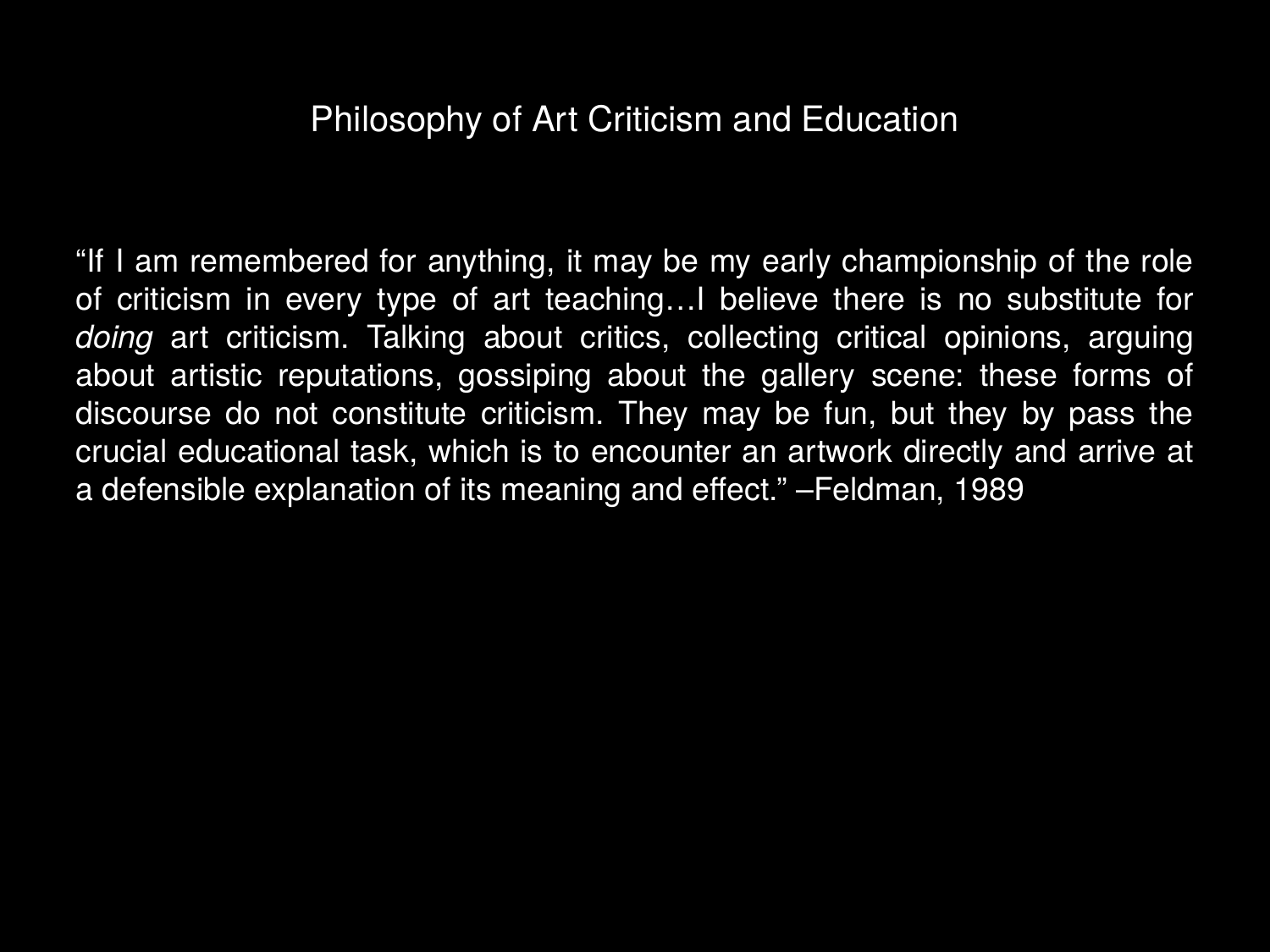

# Philosophy of Art Criticism and Education
“If I am remembered for anything, it may be my early championship of the role of criticism in every type of art teaching…I believe there is no substitute for doing art criticism. Talking about critics, collecting critical opinions, arguing about artistic reputations, gossiping about the gallery scene: these forms of discourse do not constitute criticism. They may be fun, but they by pass the crucial educational task, which is to encounter an artwork directly and arrive at a defensible explanation of its meaning and effect.” –Feldman, 1989